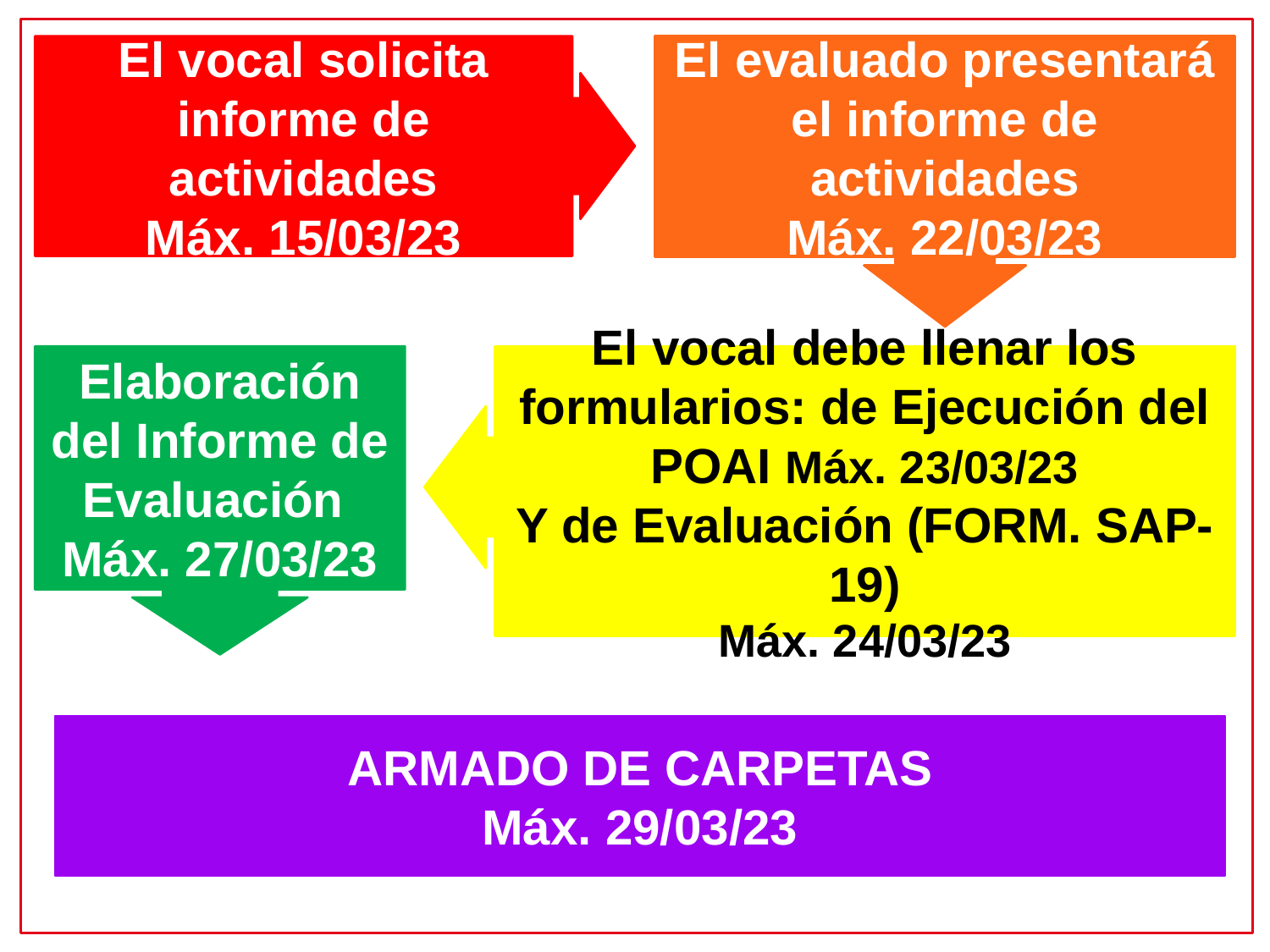

El vocal solicita informe de actividades
Máx. 15/03/23
El evaluado presentará el informe de actividades
Máx. 22/03/23

Elaboración del Informe de Evaluación
Máx. 27/03/23
El vocal debe llenar los formularios: de Ejecución del POAI Máx. 23/03/23
Y de Evaluación (FORM. SAP-19)
Máx. 24/03/23

ARMADO DE CARPETAS
Máx. 29/03/23